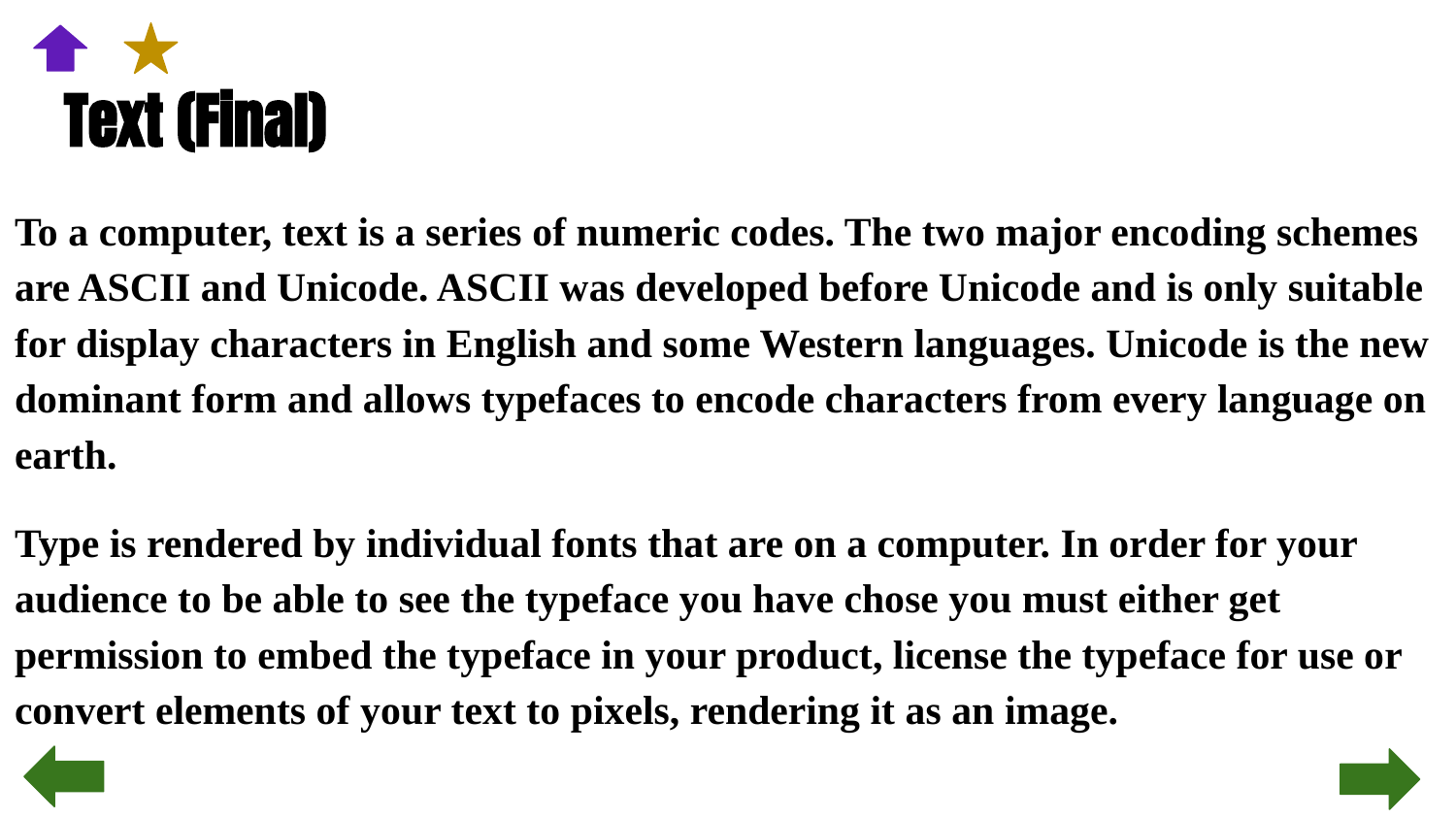

# Text (Final)
To a computer, text is a series of numeric codes. The two major encoding schemes are ASCII and Unicode. ASCII was developed before Unicode and is only suitable for display characters in English and some Western languages. Unicode is the new dominant form and allows typefaces to encode characters from every language on earth.
Type is rendered by individual fonts that are on a computer. In order for your audience to be able to see the typeface you have chose you must either get permission to embed the typeface in your product, license the typeface for use or convert elements of your text to pixels, rendering it as an image.